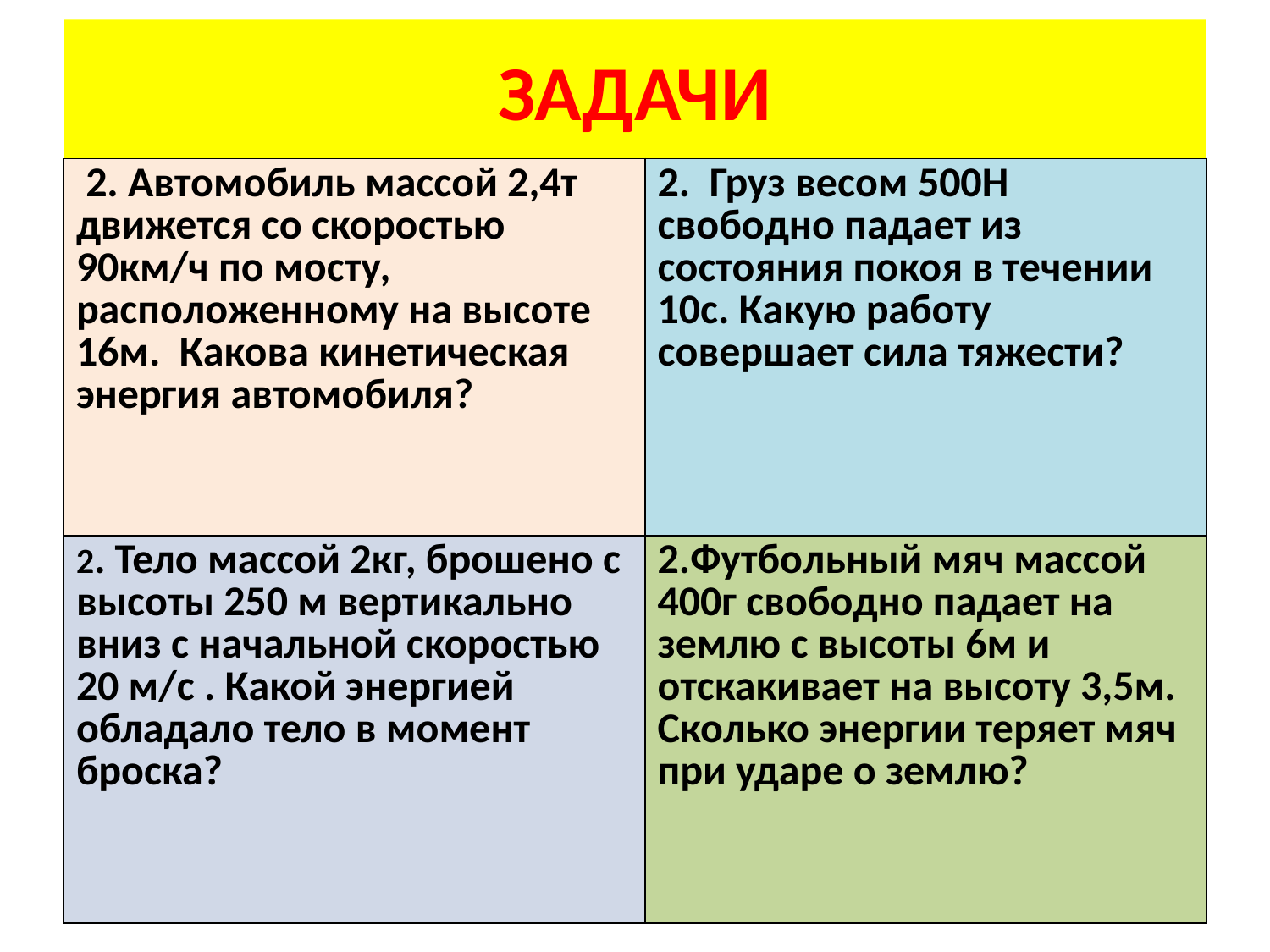

# ЗАДАЧИ
| 2. Автомобиль массой 2,4т движется со скоростью 90км/ч по мосту, расположенному на высоте 16м. Какова кинетическая энергия автомобиля? | 2. Груз весом 500Н свободно падает из состояния покоя в течении 10с. Какую работу совершает сила тяжести? |
| --- | --- |
| 2. Тело массой 2кг, брошено с высоты 250 м вертикально вниз с начальной скоростью 20 м/с . Какой энергией обладало тело в момент броска? | 2.Футбольный мяч массой 400г свободно падает на землю с высоты 6м и отскакивает на высоту 3,5м. Сколько энергии теряет мяч при ударе о землю? |